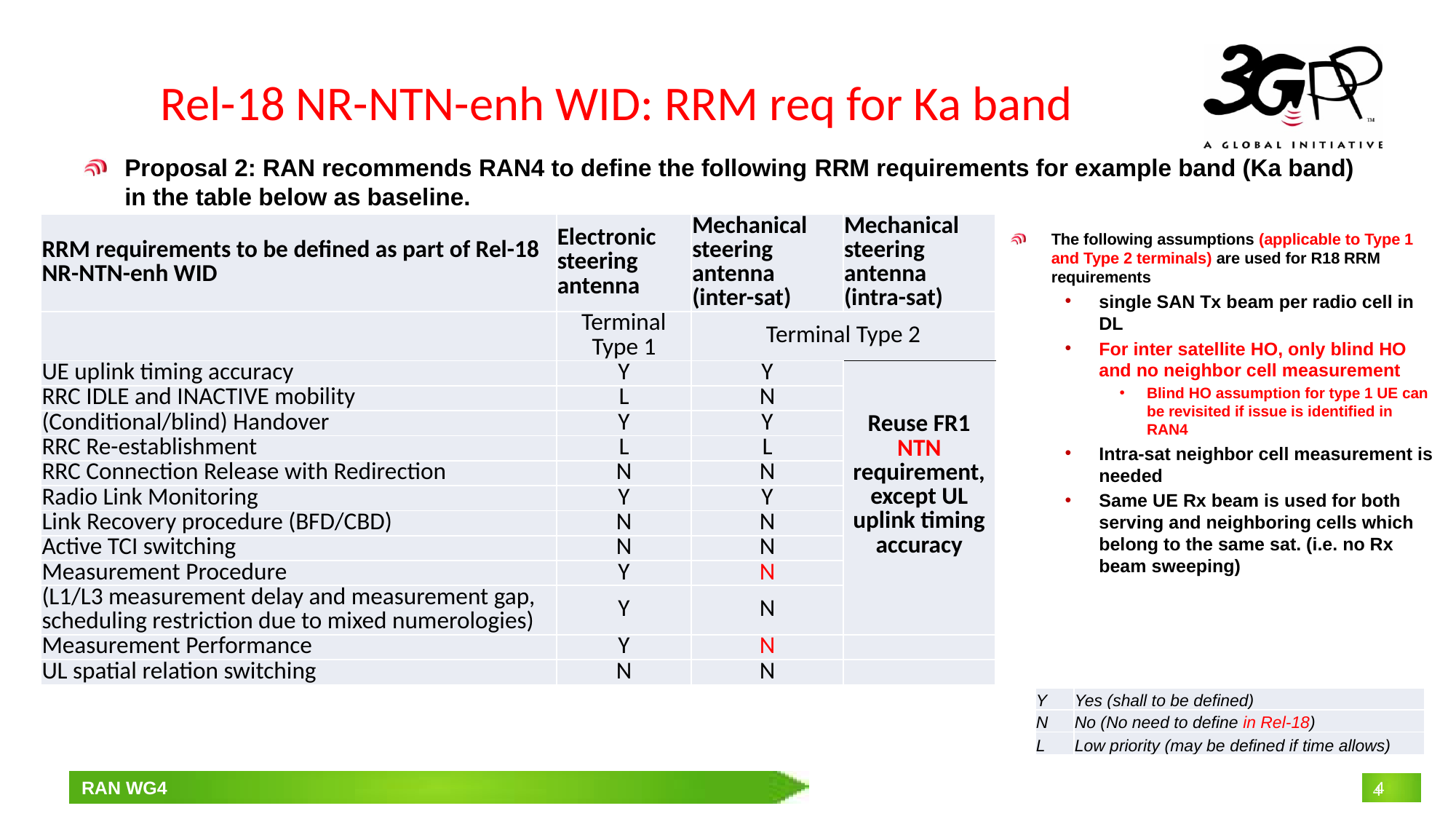

# Rel-18 NR-NTN-enh WID: RRM req for Ka band
Proposal 2: RAN recommends RAN4 to define the following RRM requirements for example band (Ka band) in the table below as baseline.
| RRM requirements to be defined as part of Rel-18 NR-NTN-enh WID | Electronic steering antenna | Mechanical steering antenna (inter-sat) | Mechanical steering antenna (intra-sat) |
| --- | --- | --- | --- |
|  | Terminal Type 1 | Terminal Type 2 |  |
| UE uplink timing accuracy | Y | Y | Reuse FR1 NTN requirement, except UL uplink timing accuracy |
| RRC IDLE and INACTIVE mobility | L | N |  |
| (Conditional/blind) Handover | Y | Y |  |
| RRC Re-establishment | L | L |  |
| RRC Connection Release with Redirection | N | N |  |
| Radio Link Monitoring | Y | Y |  |
| Link Recovery procedure (BFD/CBD) | N | N |  |
| Active TCI switching | N | N |  |
| Measurement Procedure | Y | N |  |
| (L1/L3 measurement delay and measurement gap, scheduling restriction due to mixed numerologies) | Y | N |  |
| Measurement Performance | Y | N |  |
| UL spatial relation switching | N | N |  |
The following assumptions (applicable to Type 1 and Type 2 terminals) are used for R18 RRM requirements
single SAN Tx beam per radio cell in DL
For inter satellite HO, only blind HO and no neighbor cell measurement
Blind HO assumption for type 1 UE can be revisited if issue is identified in RAN4
Intra-sat neighbor cell measurement is needed
Same UE Rx beam is used for both serving and neighboring cells which belong to the same sat. (i.e. no Rx beam sweeping)

| Y | Yes (shall to be defined) |
| --- | --- |
| N | No (No need to define in Rel-18) |
| L | Low priority (may be defined if time allows) |
4